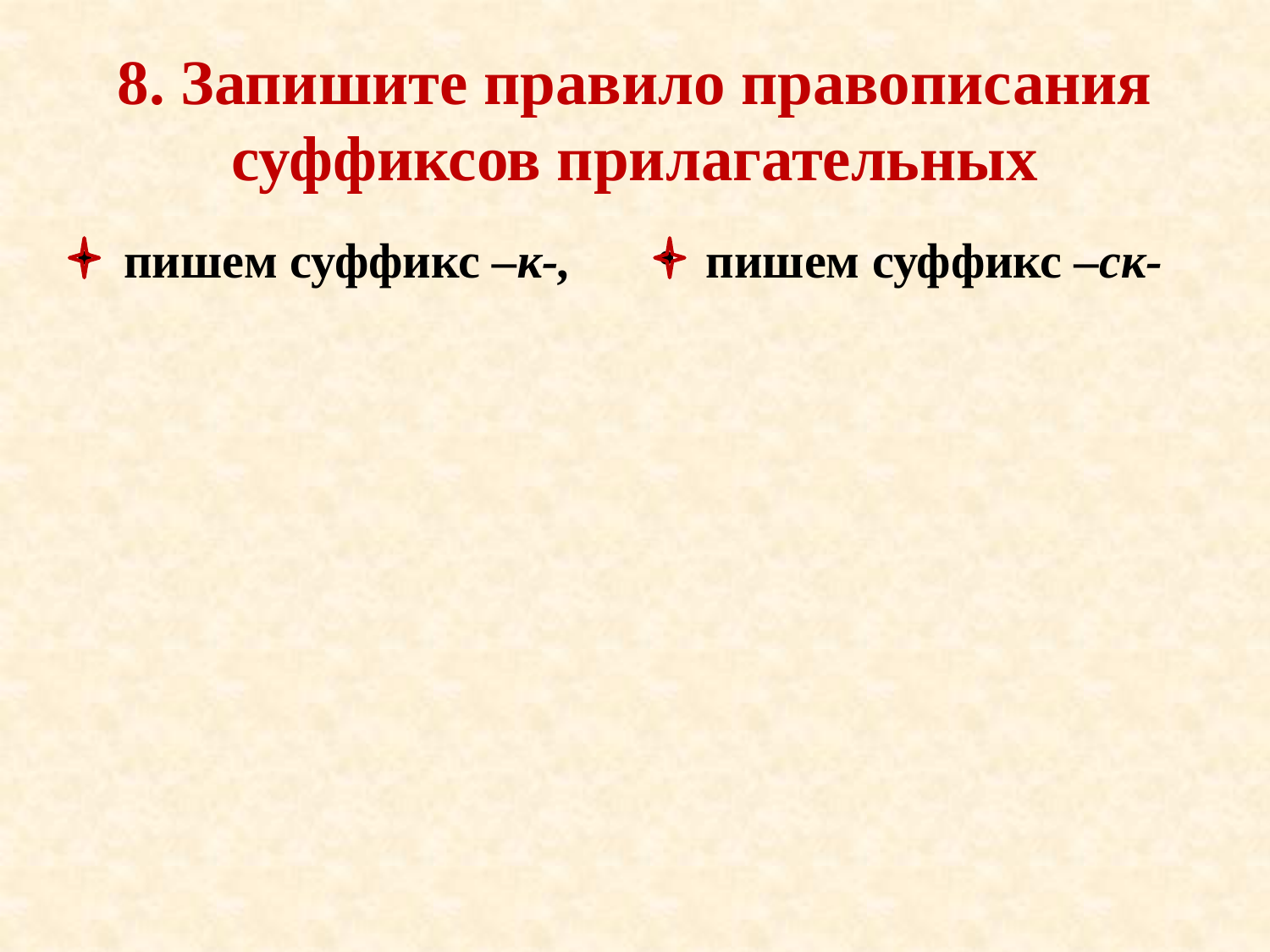

# 8. Запишите правило правописания суффиксов прилагательных
пишем суффикс –к-,

пишем суффикс –ск-